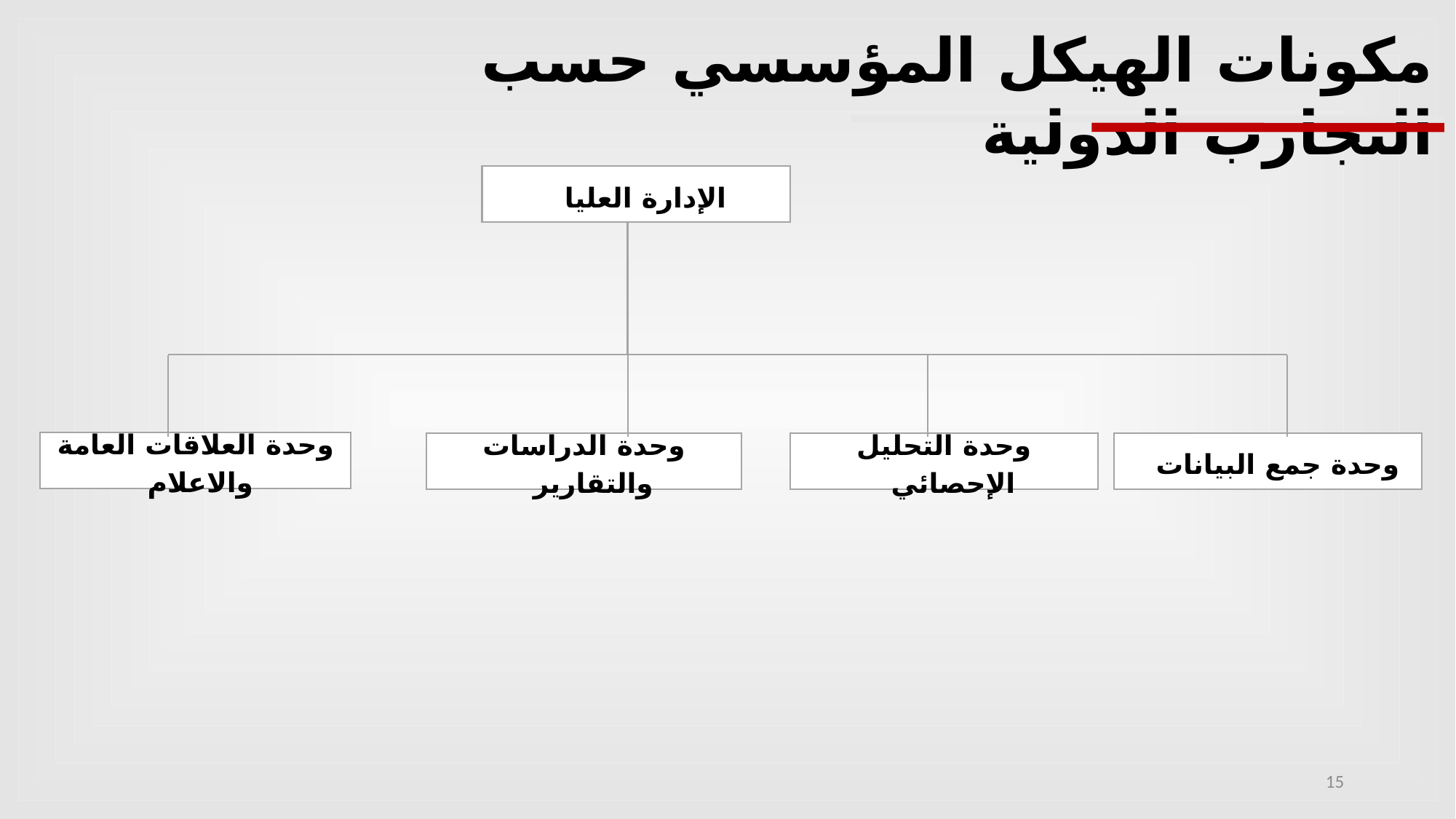

مكونات الهيكل المؤسسي حسب التجارب الدولية

الإدارة العليا
وحدة العلاقات العامة والاعلام
وحدة التحليل الإحصائي
وحدة جمع البيانات
وحدة الدراسات والتقارير
15